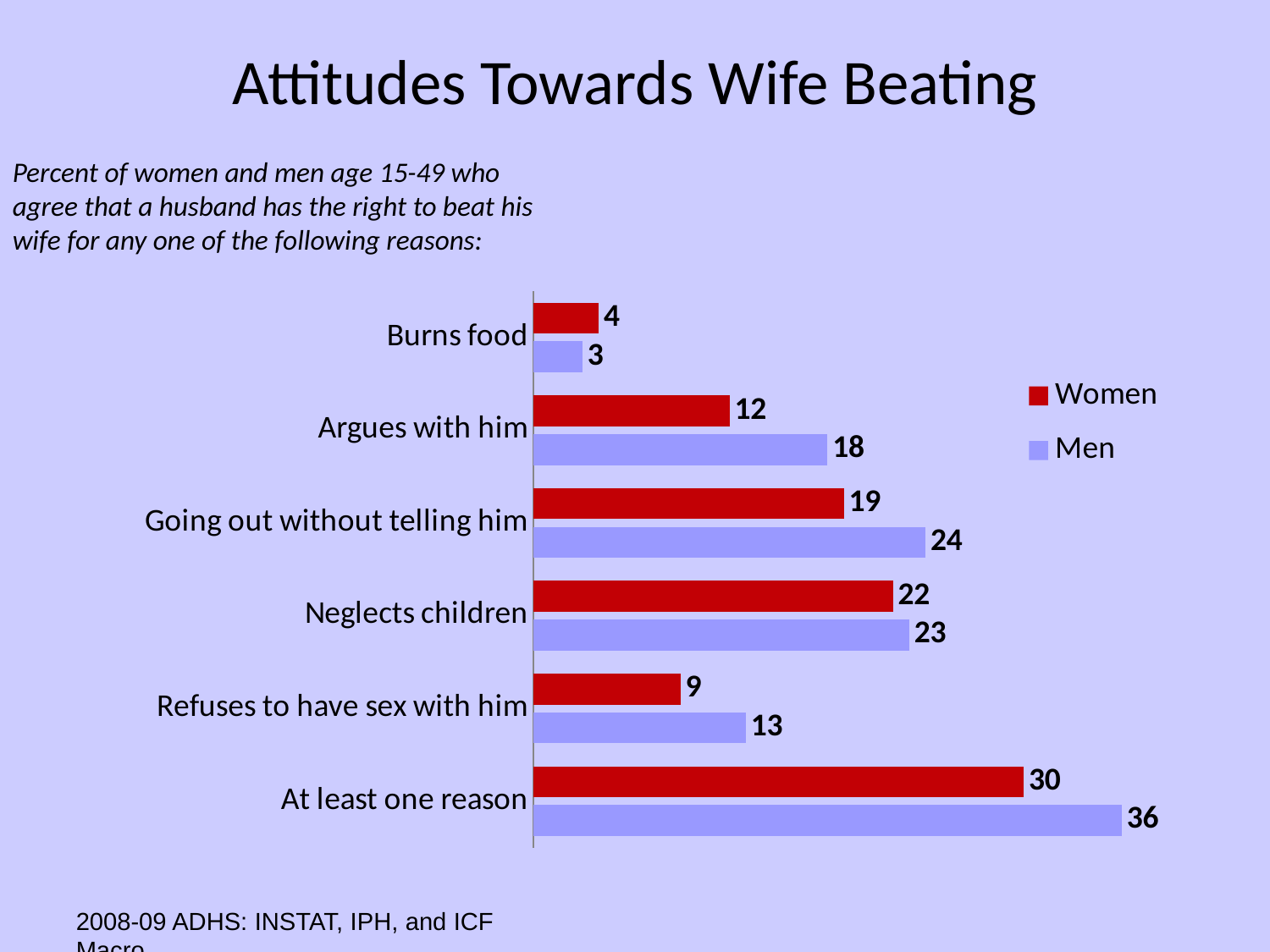

# Attitudes Towards Wife Beating
Percent of women and men age 15-49 who agree that a husband has the right to beat his wife for any one of the following reasons:

### Chart

| Category | Men | Women |
|---|---|---|
| At least one reason | 36.0 | 30.0 |
| Refuses to have sex with him | 13.0 | 9.0 |
| Neglects children | 23.0 | 22.0 |
| Going out without telling him | 24.0 | 19.0 |
| Argues with him | 18.0 | 12.0 |
| Burns food | 3.0 | 4.0 |
2008-09 ADHS: INSTAT, IPH, and ICF Macro